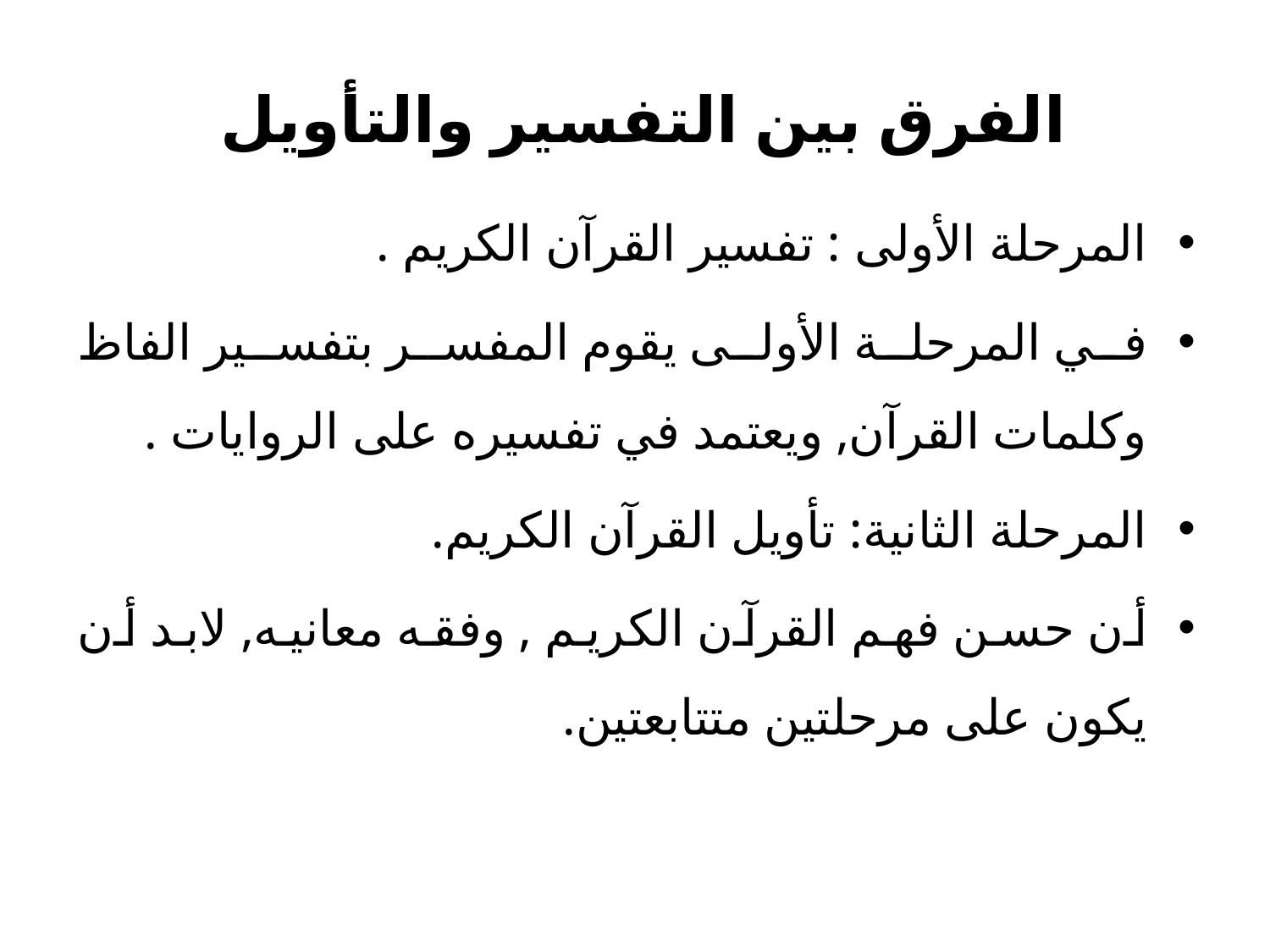

# الفرق بين التفسير والتأويل
المرحلة الأولى : تفسير القرآن الكريم .
في المرحلة الأولى يقوم المفسر بتفسير الفاظ وكلمات القرآن, ويعتمد في تفسيره على الروايات .
المرحلة الثانية: تأويل القرآن الكريم.
أن حسن فهم القرآن الكريم , وفقه معانيه, لابد أن يكون على مرحلتين متتابعتين.